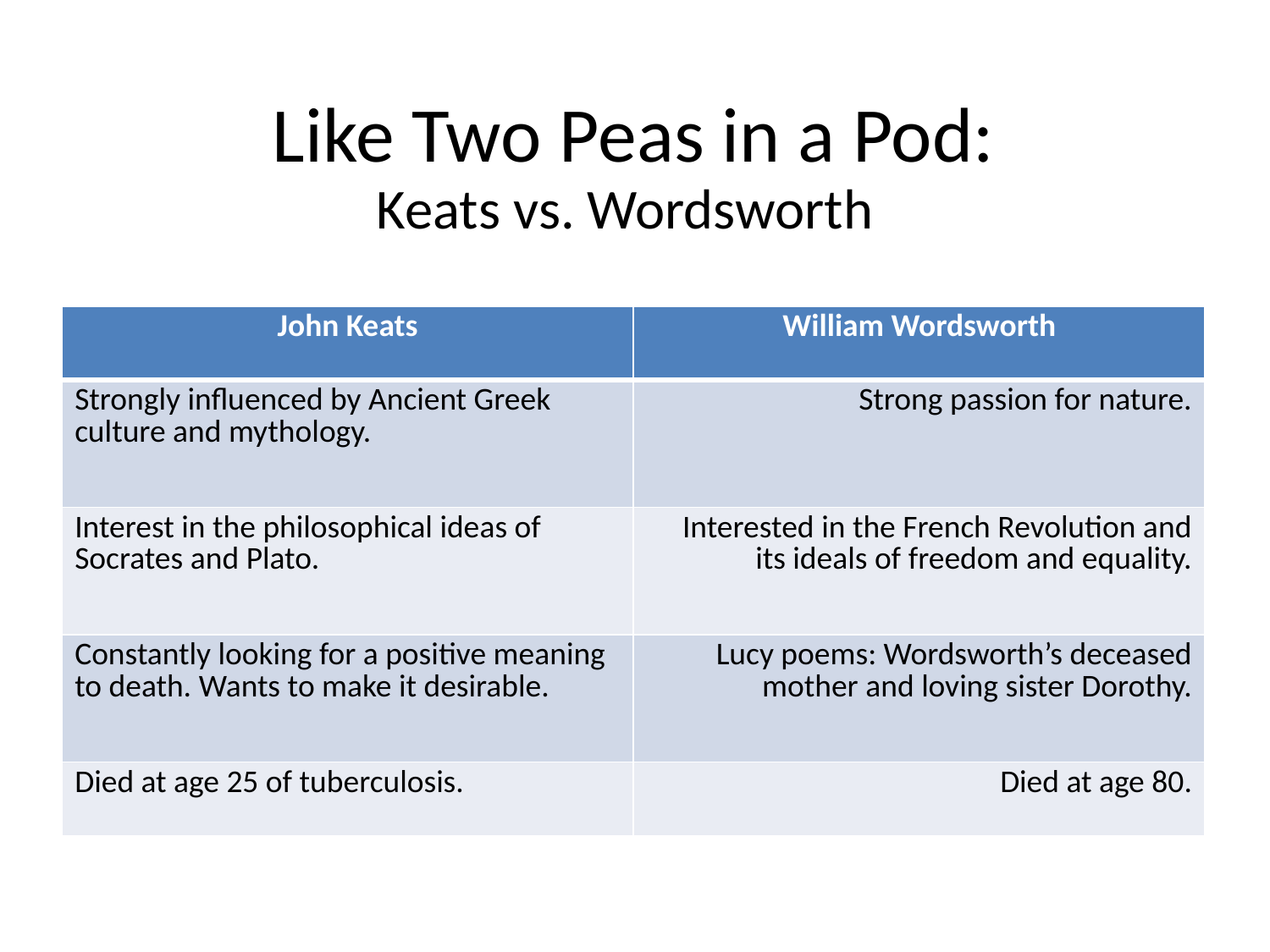

# Like Two Peas in a Pod:
Keats vs. Wordsworth
| John Keats | William Wordsworth |
| --- | --- |
| Strongly influenced by Ancient Greek culture and mythology. | Strong passion for nature. |
| Interest in the philosophical ideas of Socrates and Plato. | Interested in the French Revolution and its ideals of freedom and equality. |
| Constantly looking for a positive meaning to death. Wants to make it desirable. | Lucy poems: Wordsworth’s deceased mother and loving sister Dorothy. |
| Died at age 25 of tuberculosis. | Died at age 80. |